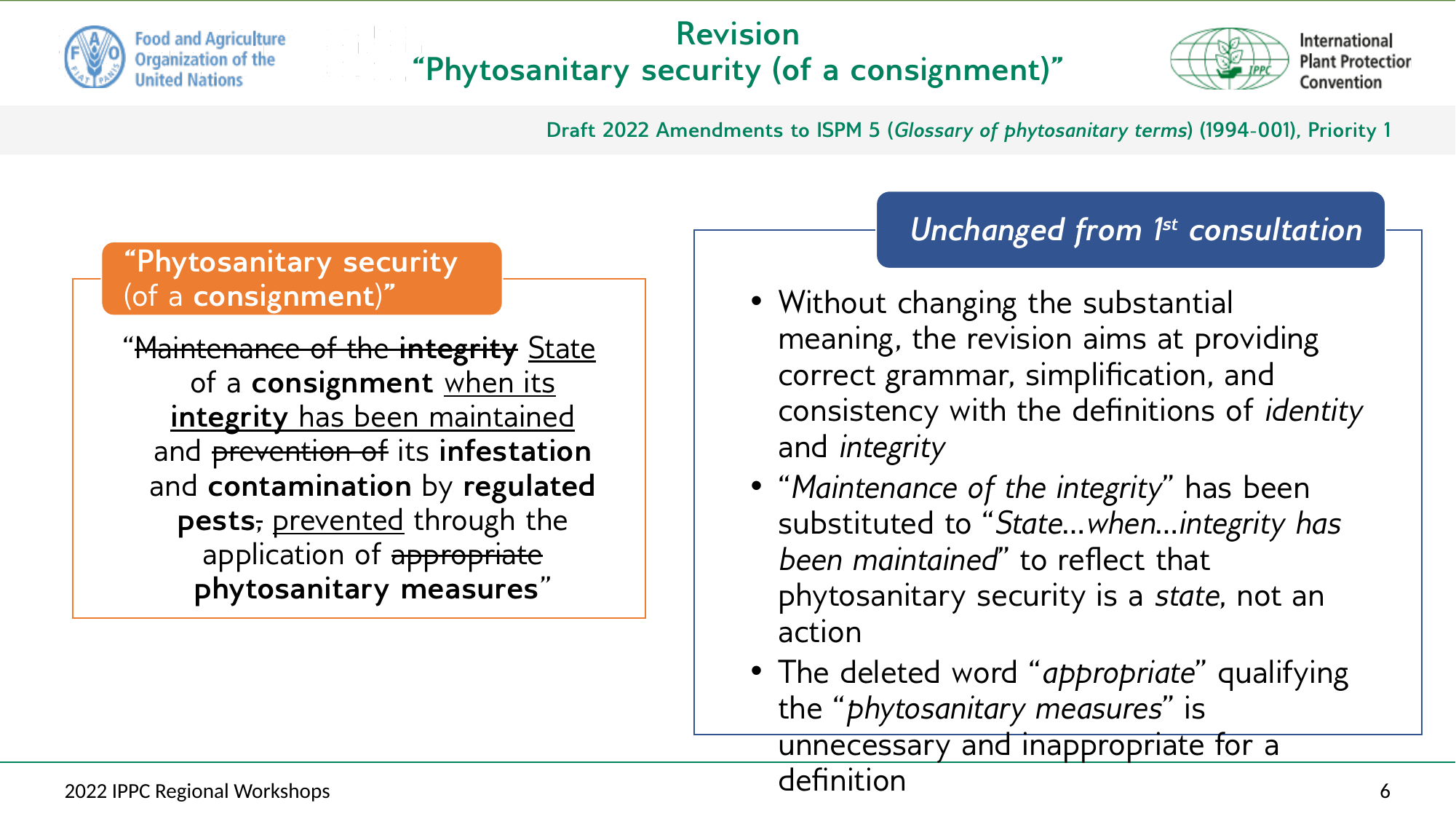

# Revision “Phytosanitary security (of a consignment)”
Without changing the substantial meaning, the revision aims at providing correct grammar, simplification, and consistency with the definitions of identity and integrity
“Maintenance of the integrity” has been substituted to “State…when…integrity has been maintained” to reflect that phytosanitary security is a state, not an action
The deleted word “appropriate” qualifying the “phytosanitary measures” is unnecessary and inappropriate for a definition
Unchanged from 1st consultation
“Maintenance of the integrity State of a consignment when its integrity has been maintained and prevention of its infestation and contamination by regulated pests, prevented through the application of appropriate phytosanitary measures”
“Phytosanitary security (of a consignment)”